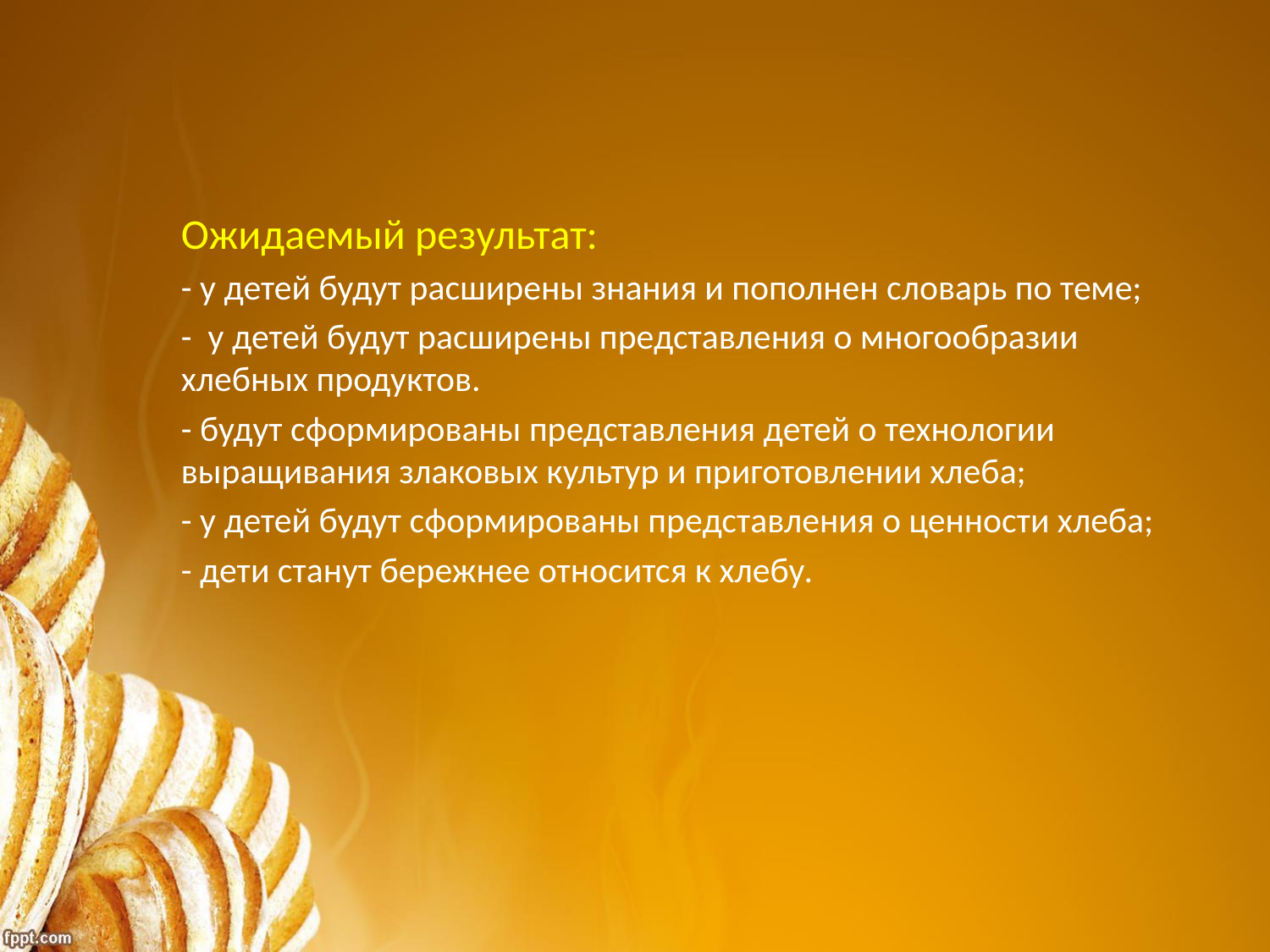

Ожидаемый результат:
- у детей будут расширены знания и пополнен словарь по теме;
-  у детей будут расширены представления о многообразии хлебных продуктов.
- будут сформированы представления детей о технологии выращивания злаковых культур и приготовлении хлеба;
- у детей будут сформированы представления о ценности хлеба;
- дети станут бережнее относится к хлебу.